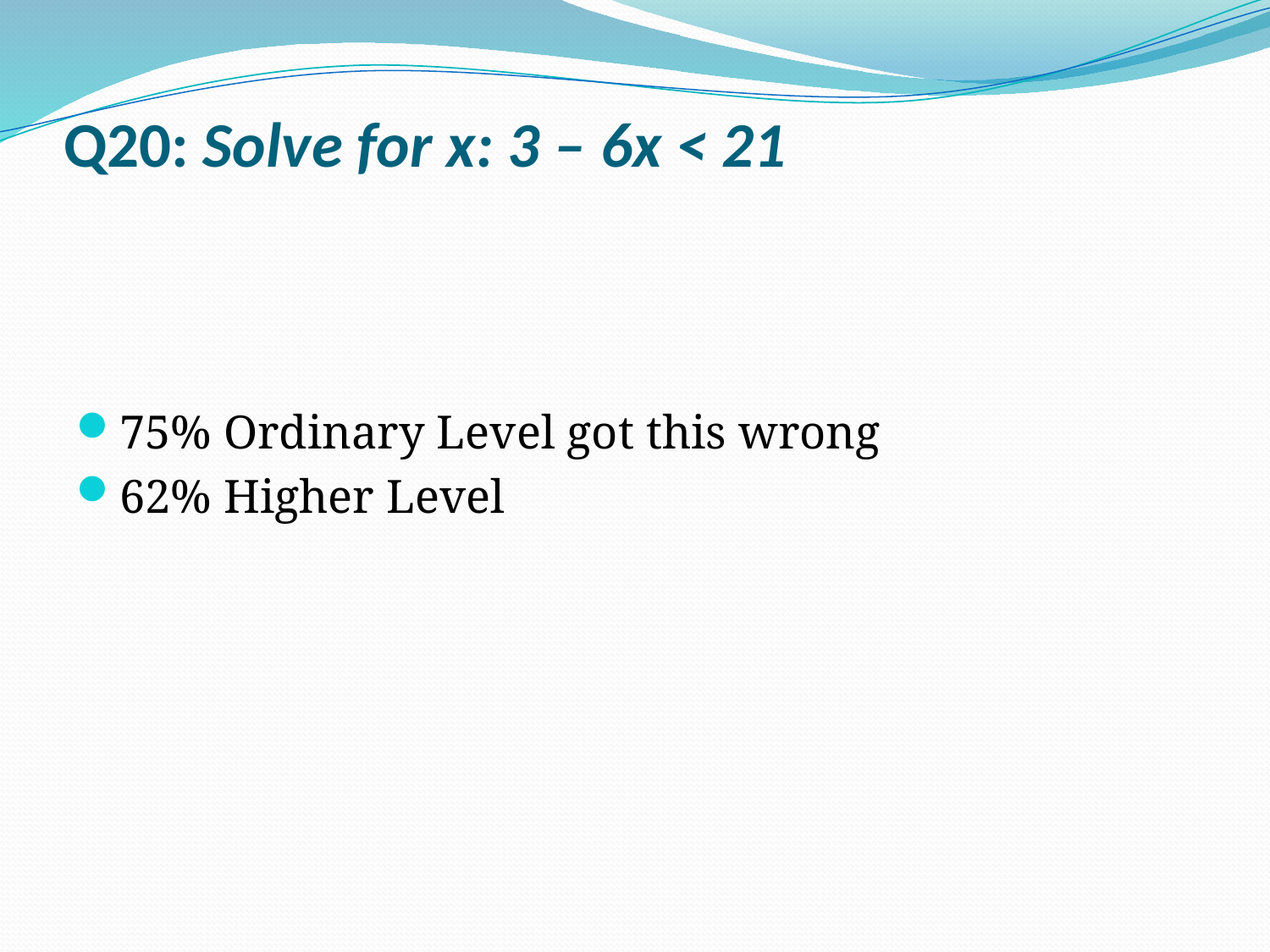

# Q20: Solve for x: 3 – 6x < 21

75% Ordinary Level got this wrong
62% Higher Level